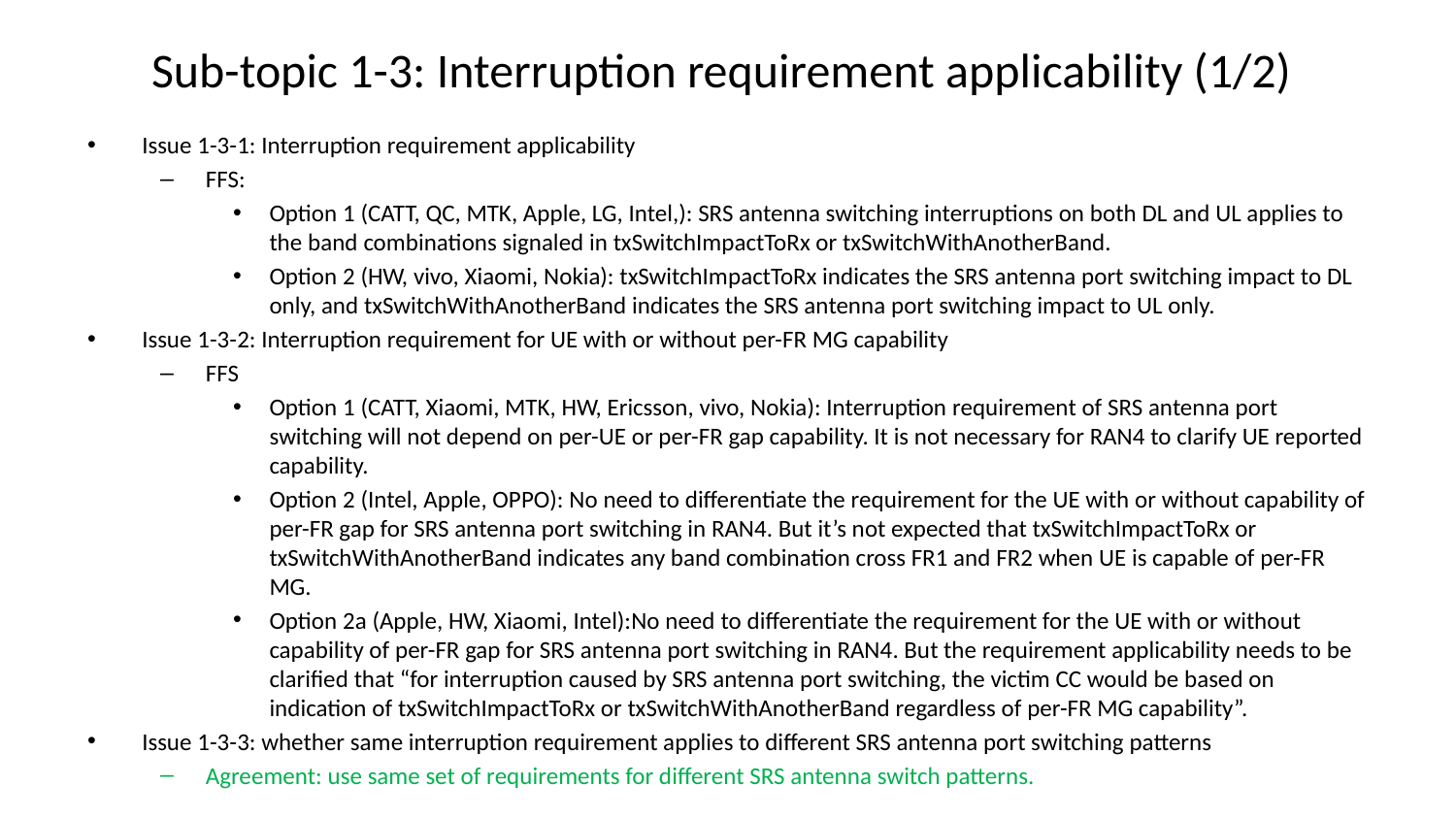

# Sub-topic 1-3: Interruption requirement applicability (1/2)
Issue 1-3-1: Interruption requirement applicability
FFS:
Option 1 (CATT, QC, MTK, Apple, LG, Intel,): SRS antenna switching interruptions on both DL and UL applies to the band combinations signaled in txSwitchImpactToRx or txSwitchWithAnotherBand.
Option 2 (HW, vivo, Xiaomi, Nokia): txSwitchImpactToRx indicates the SRS antenna port switching impact to DL only, and txSwitchWithAnotherBand indicates the SRS antenna port switching impact to UL only.
Issue 1-3-2: Interruption requirement for UE with or without per-FR MG capability
FFS
Option 1 (CATT, Xiaomi, MTK, HW, Ericsson, vivo, Nokia): Interruption requirement of SRS antenna port switching will not depend on per-UE or per-FR gap capability. It is not necessary for RAN4 to clarify UE reported capability.
Option 2 (Intel, Apple, OPPO): No need to differentiate the requirement for the UE with or without capability of per-FR gap for SRS antenna port switching in RAN4. But it’s not expected that txSwitchImpactToRx or txSwitchWithAnotherBand indicates any band combination cross FR1 and FR2 when UE is capable of per-FR MG.
Option 2a (Apple, HW, Xiaomi, Intel):No need to differentiate the requirement for the UE with or without capability of per-FR gap for SRS antenna port switching in RAN4. But the requirement applicability needs to be clarified that “for interruption caused by SRS antenna port switching, the victim CC would be based on indication of txSwitchImpactToRx or txSwitchWithAnotherBand regardless of per-FR MG capability”.
Issue 1-3-3: whether same interruption requirement applies to different SRS antenna port switching patterns
Agreement: use same set of requirements for different SRS antenna switch patterns.